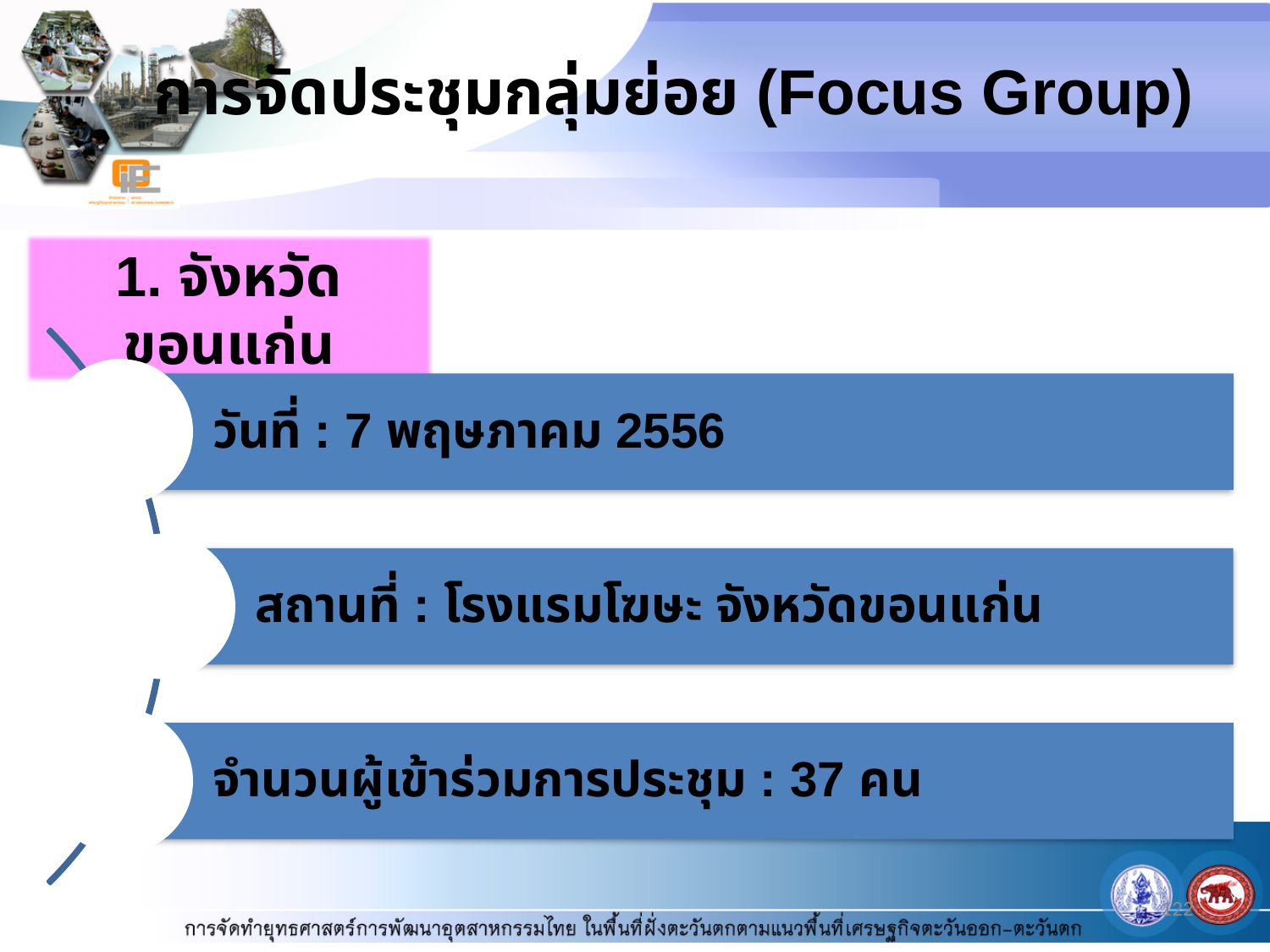

# การจัดประชุมกลุ่มย่อย (Focus Group)
1. จังหวัดขอนแก่น
วันที่ : 7 พฤษภาคม 2556
สถานที่ : โรงแรมโฆษะ จังหวัดขอนแก่น
จำนวนผู้เข้าร่วมการประชุม : 37 คน
122